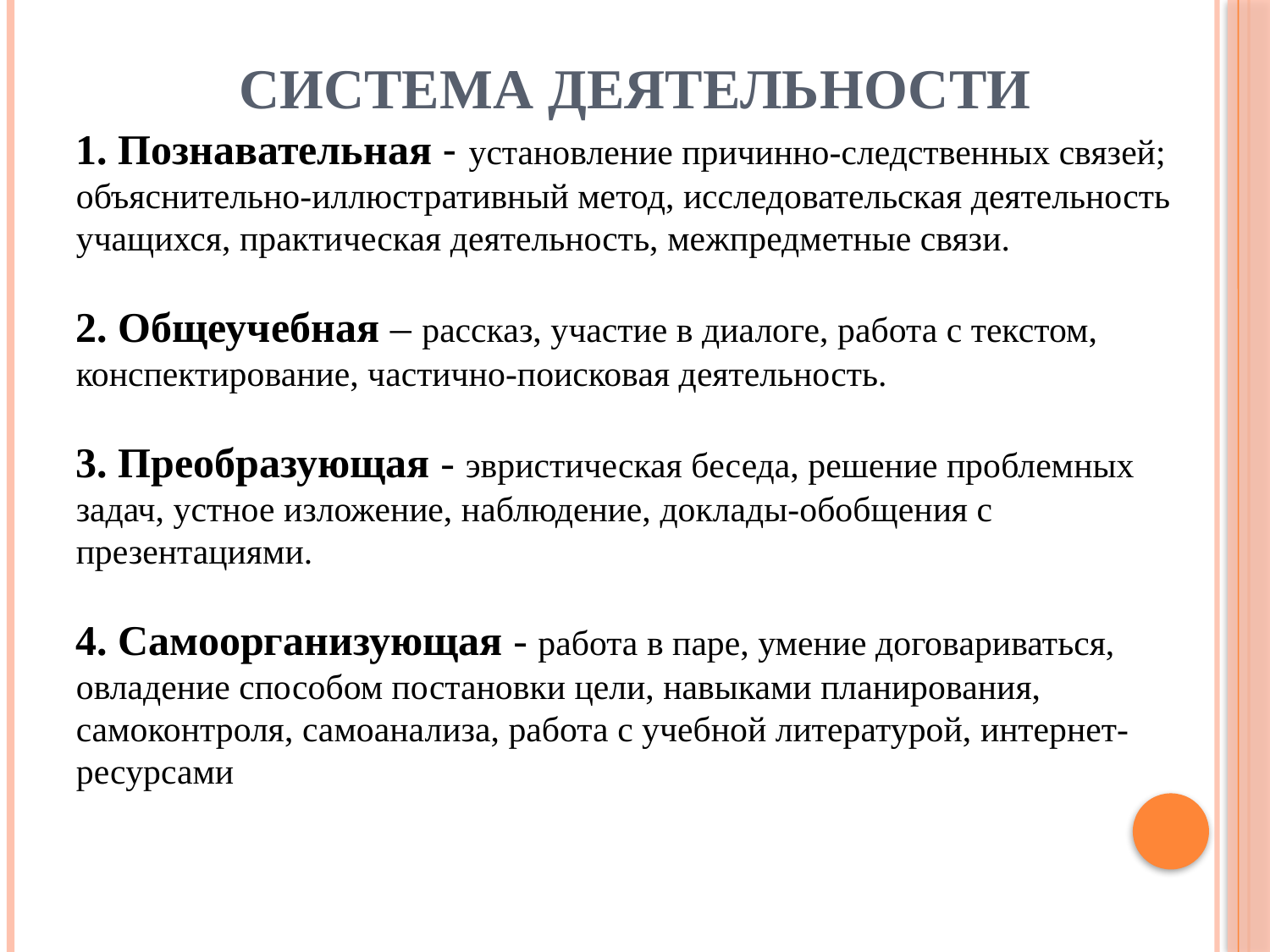

# Система деятельности
1. Познавательная - установление причинно-следственных связей; объяснительно-иллюстративный метод, исследовательская деятельность учащихся, практическая деятельность, межпредметные связи.

2. Общеучебная – рассказ, участие в диалоге, работа с текстом, конспектирование, частично-поисковая деятельность.

3. Преобразующая - эвристическая беседа, решение проблемных задач, устное изложение, наблюдение, доклады-обобщения с презентациями.

4. Самоорганизующая - работа в паре, умение договариваться, овладение способом постановки цели, навыками планирования, самоконтроля, самоанализа, работа с учебной литературой, интернет-ресурсами